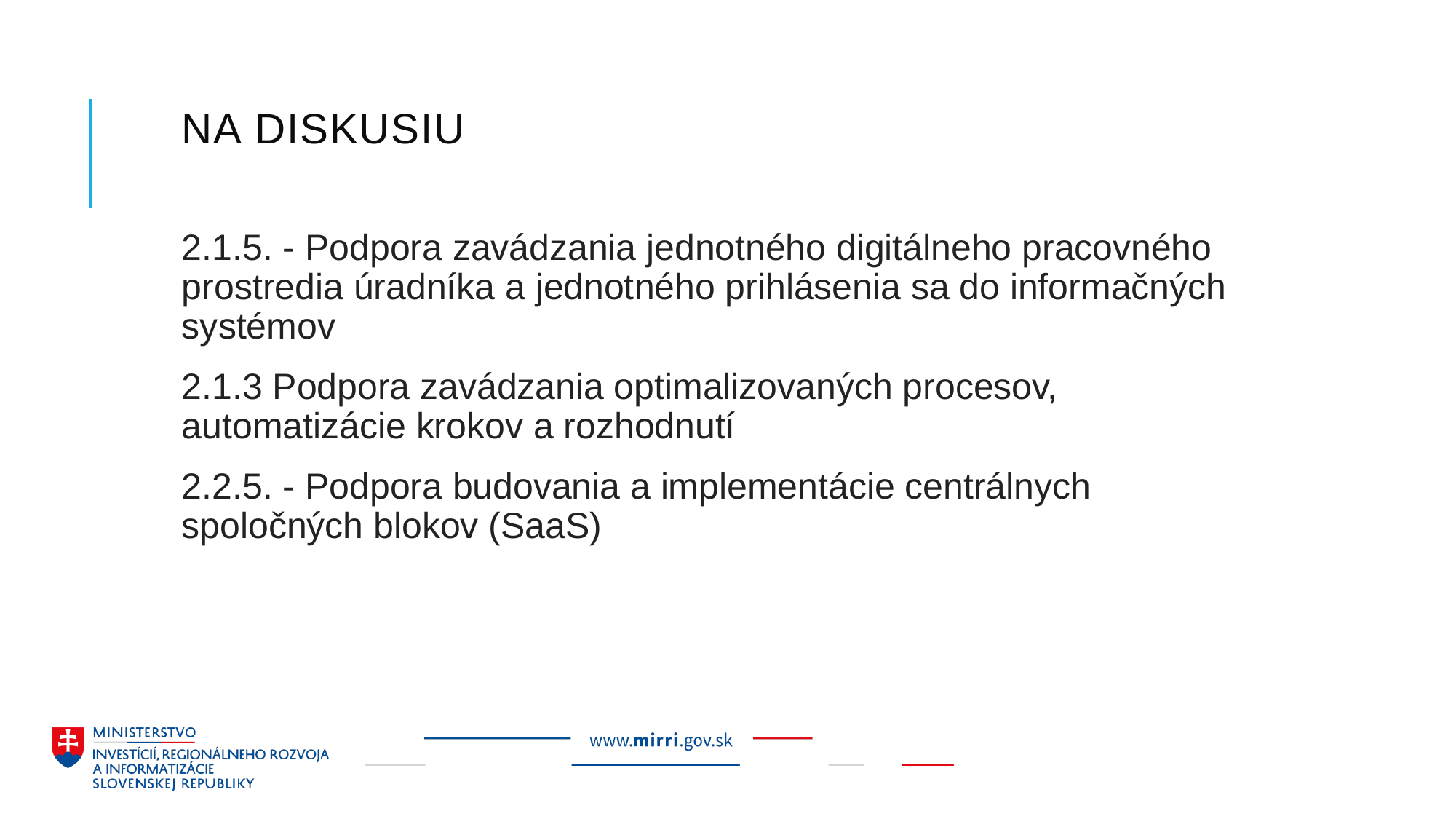

# Na diskusiu
2.1.5. - Podpora zavádzania jednotného digitálneho pracovného prostredia úradníka a jednotného prihlásenia sa do informačných systémov
2.1.3 Podpora zavádzania optimalizovaných procesov, automatizácie krokov a rozhodnutí
2.2.5. - Podpora budovania a implementácie centrálnych spoločných blokov (SaaS)